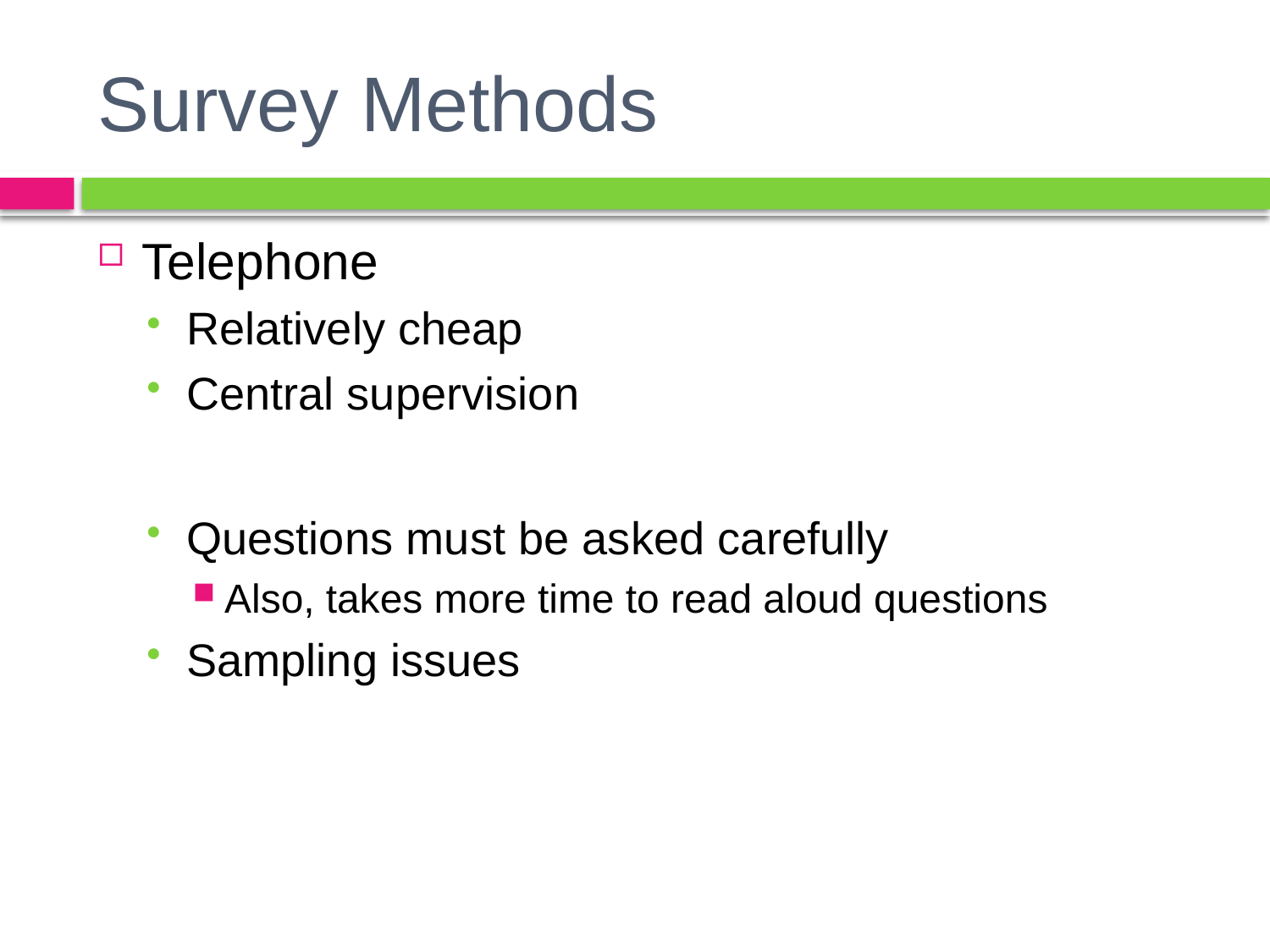

# Survey Methods
Telephone
Relatively cheap
Central supervision

Questions must be asked carefully
Also, takes more time to read aloud questions
Sampling issues